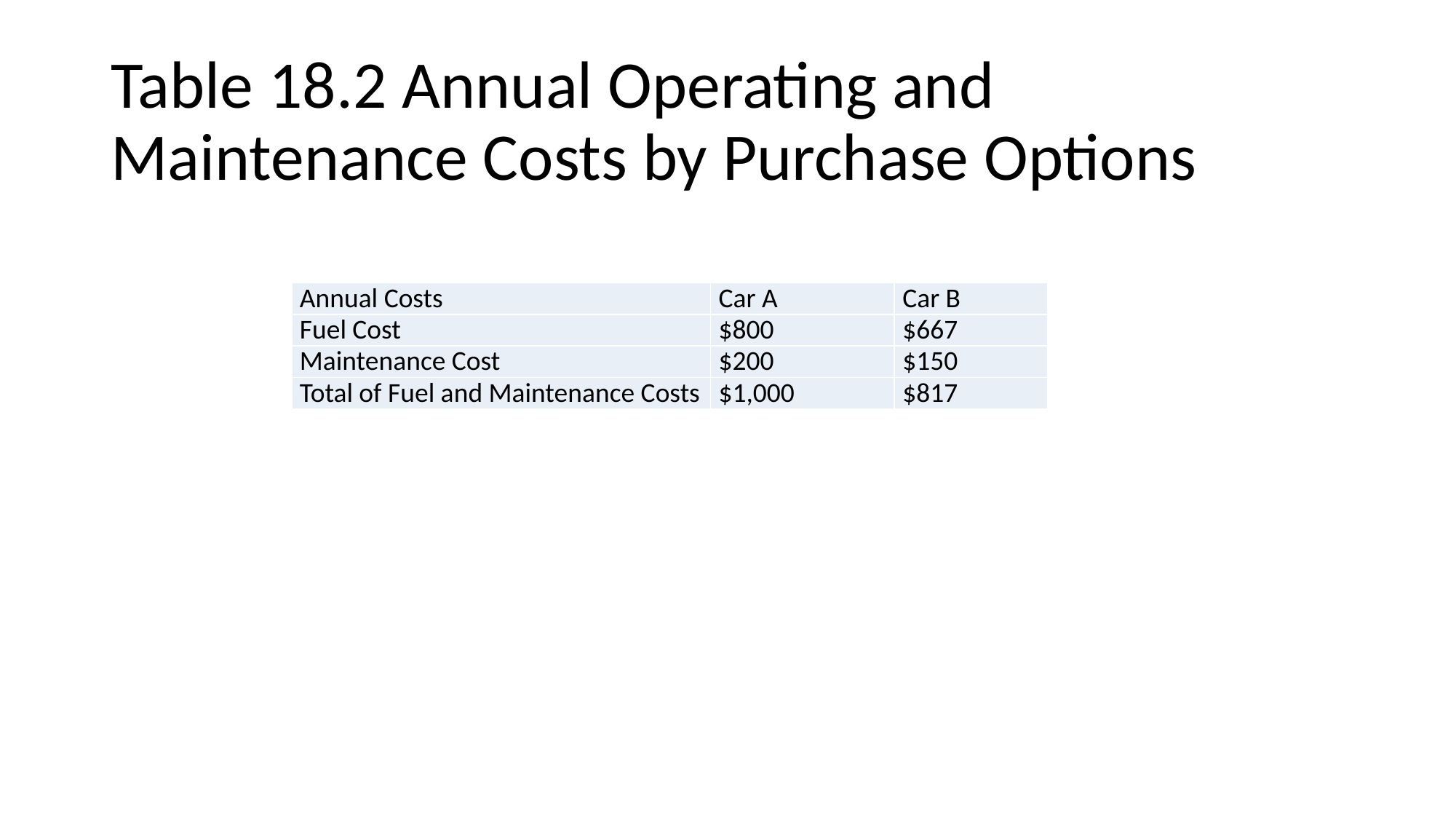

# Table 18.2 Annual Operating and Maintenance Costs by Purchase Options
| Annual Costs | Car A | Car B |
| --- | --- | --- |
| Fuel Cost | $800 | $667 |
| Maintenance Cost | $200 | $150 |
| Total of Fuel and Maintenance Costs | $1,000 | $817 |